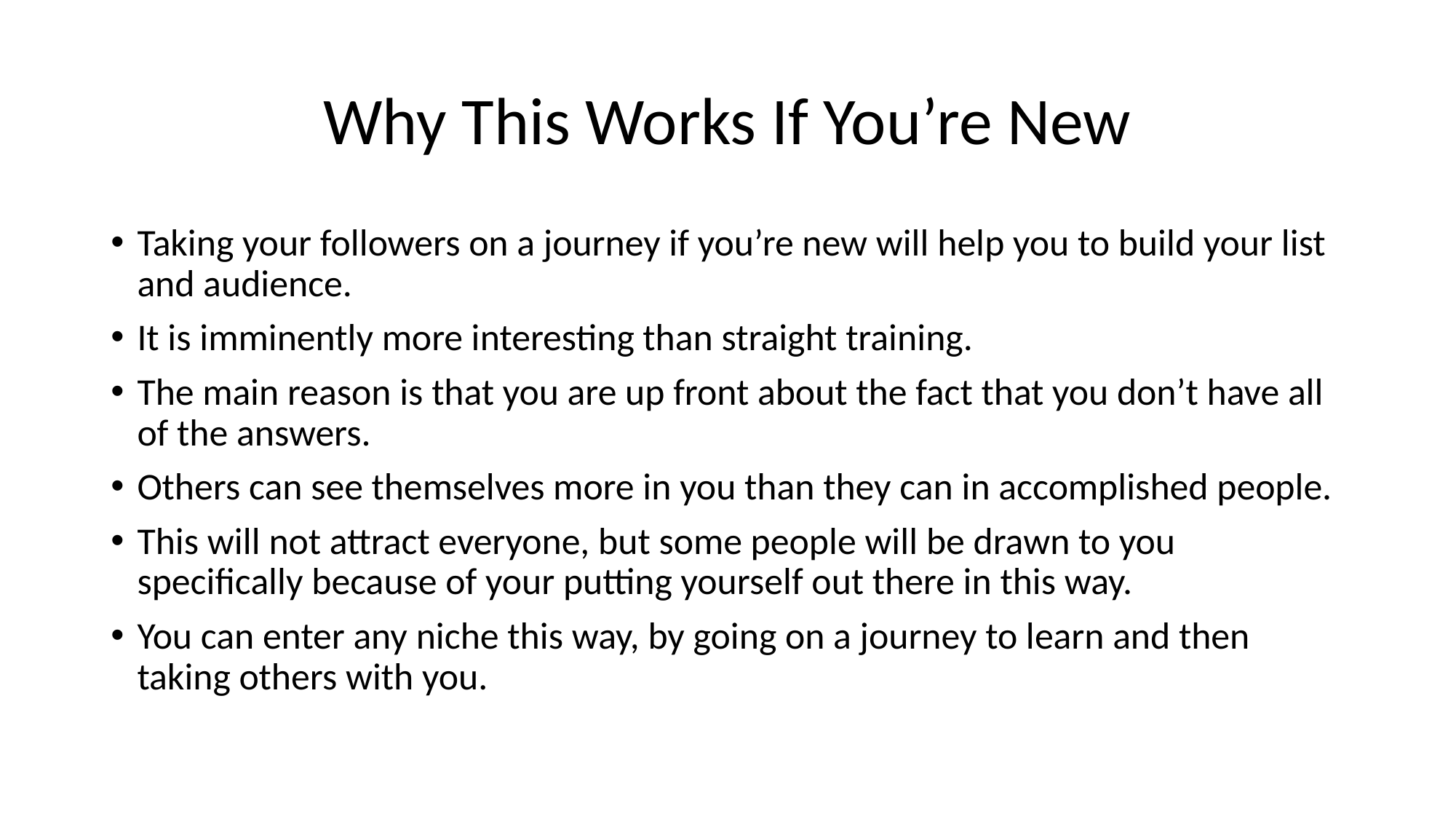

# Why This Works If You’re New
Taking your followers on a journey if you’re new will help you to build your list and audience.
It is imminently more interesting than straight training.
The main reason is that you are up front about the fact that you don’t have all of the answers.
Others can see themselves more in you than they can in accomplished people.
This will not attract everyone, but some people will be drawn to you specifically because of your putting yourself out there in this way.
You can enter any niche this way, by going on a journey to learn and then taking others with you.